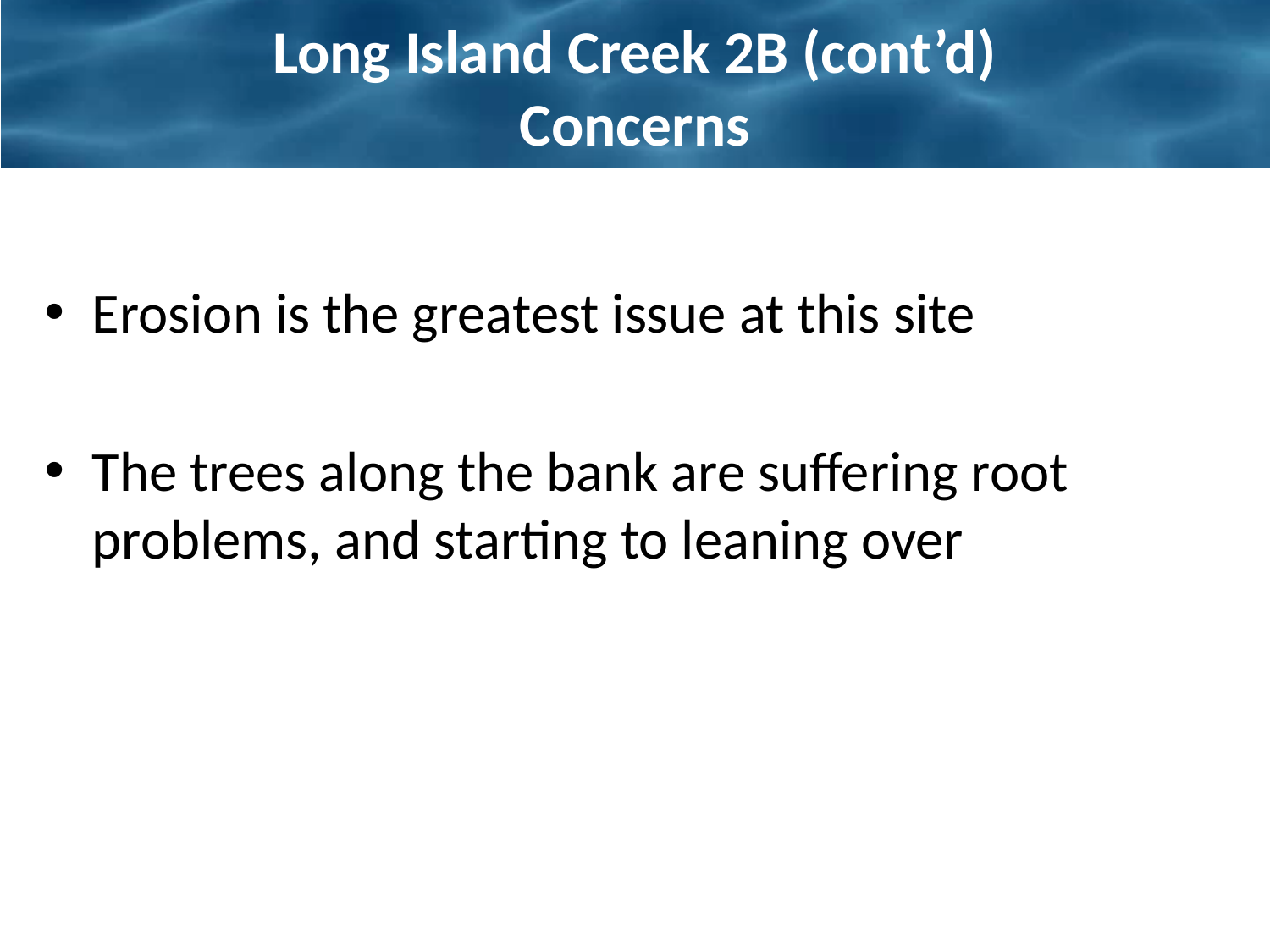

# Long Island Creek 2B (cont’d) Concerns

Erosion is the greatest issue at this site

The trees along the bank are suffering root problems, and starting to leaning over